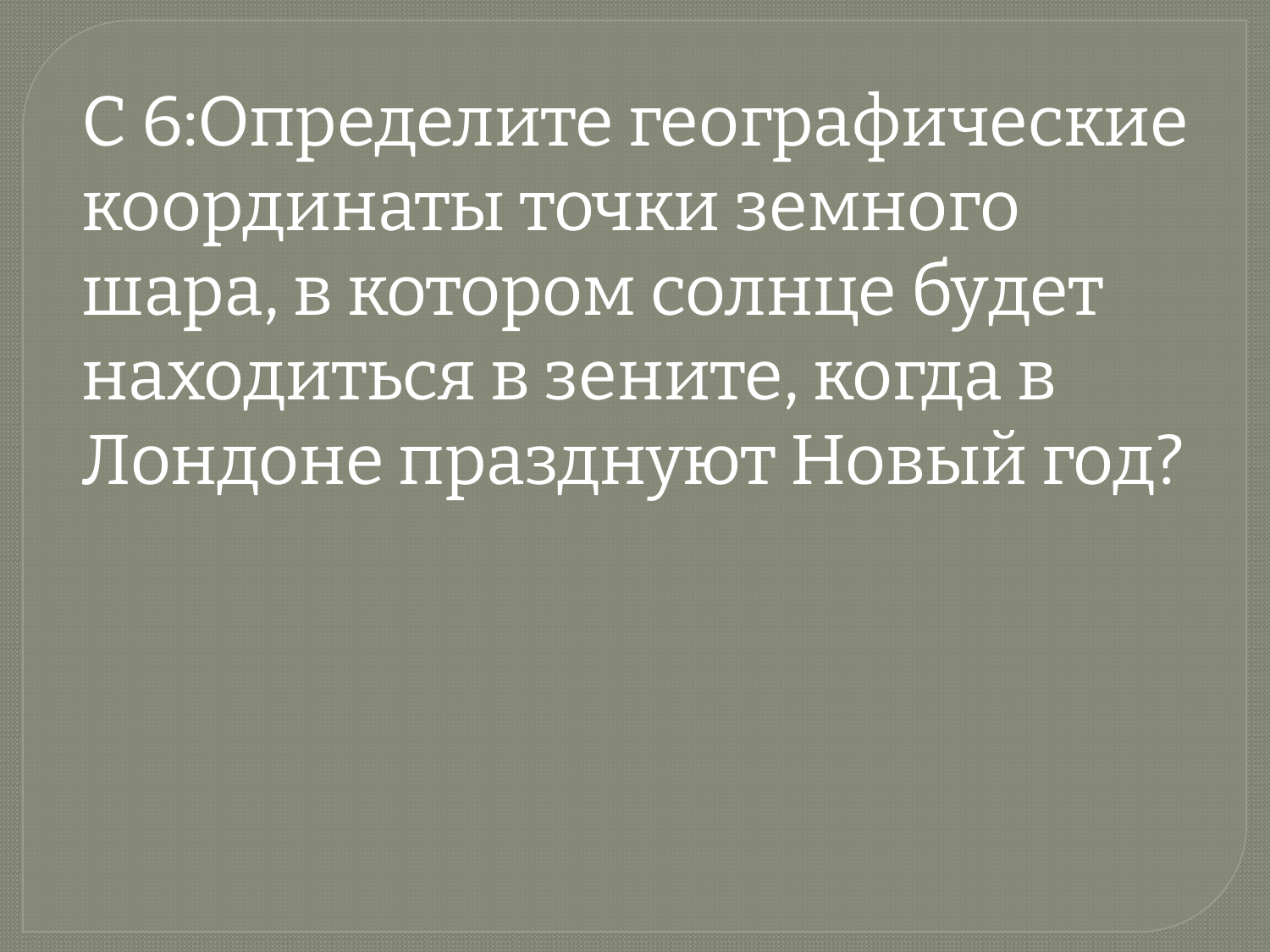

С 6:Определите географические координаты точки земного шара, в котором солнце будет находиться в зените, когда в Лондоне празднуют Новый год?